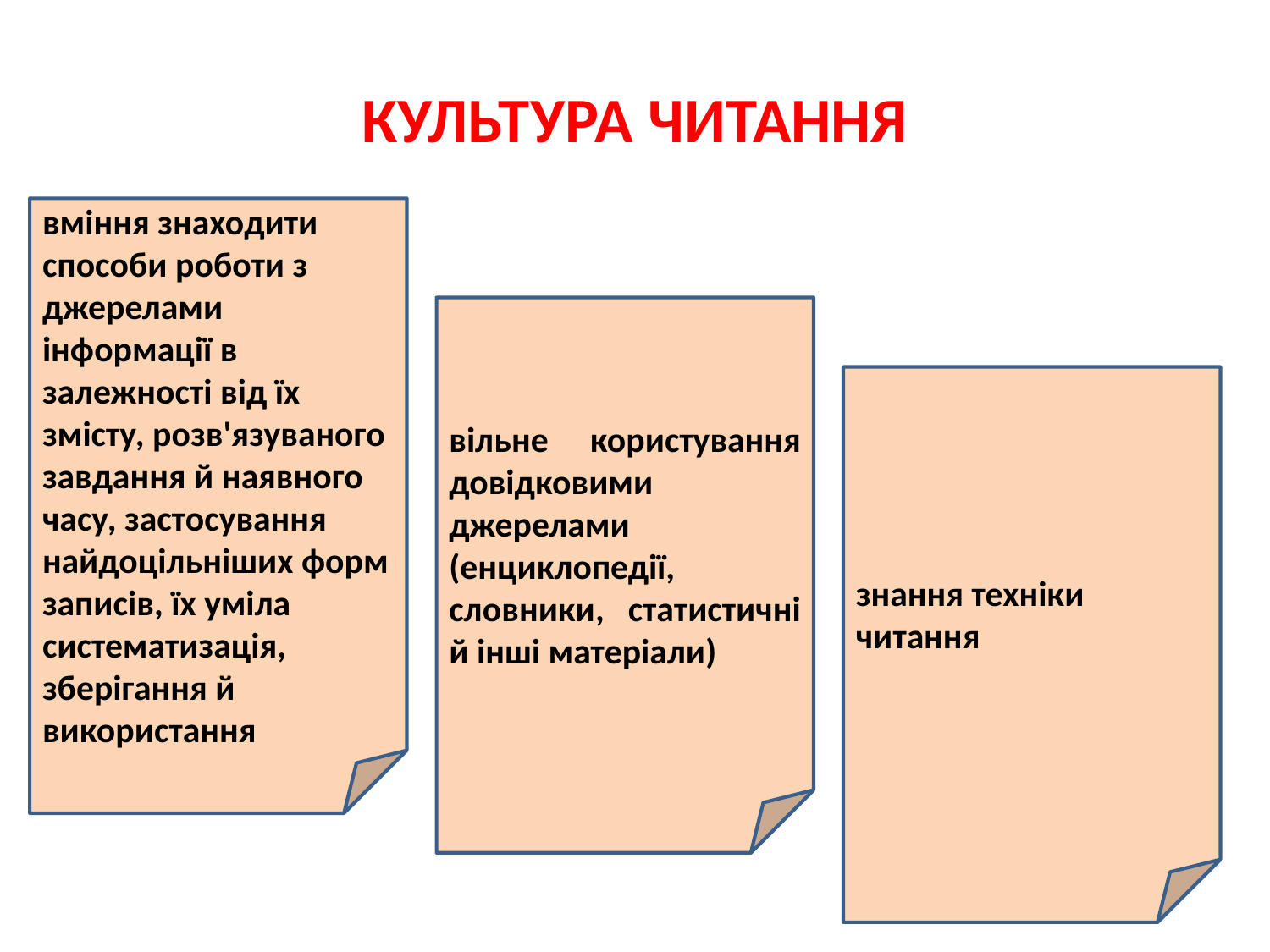

# КУЛЬТУРА ЧИТАННЯ
вміння знаходити способи роботи з джерелами інформації в залежності від їх змісту, розв'язуваного завдання й наявного часу, застосування найдоцільніших форм записів, їх уміла систематизація, зберігання й використання
вільне користування довідковими джерелами (енциклопедії, словники, статистичні й інші матеріали)
знання техніки читання